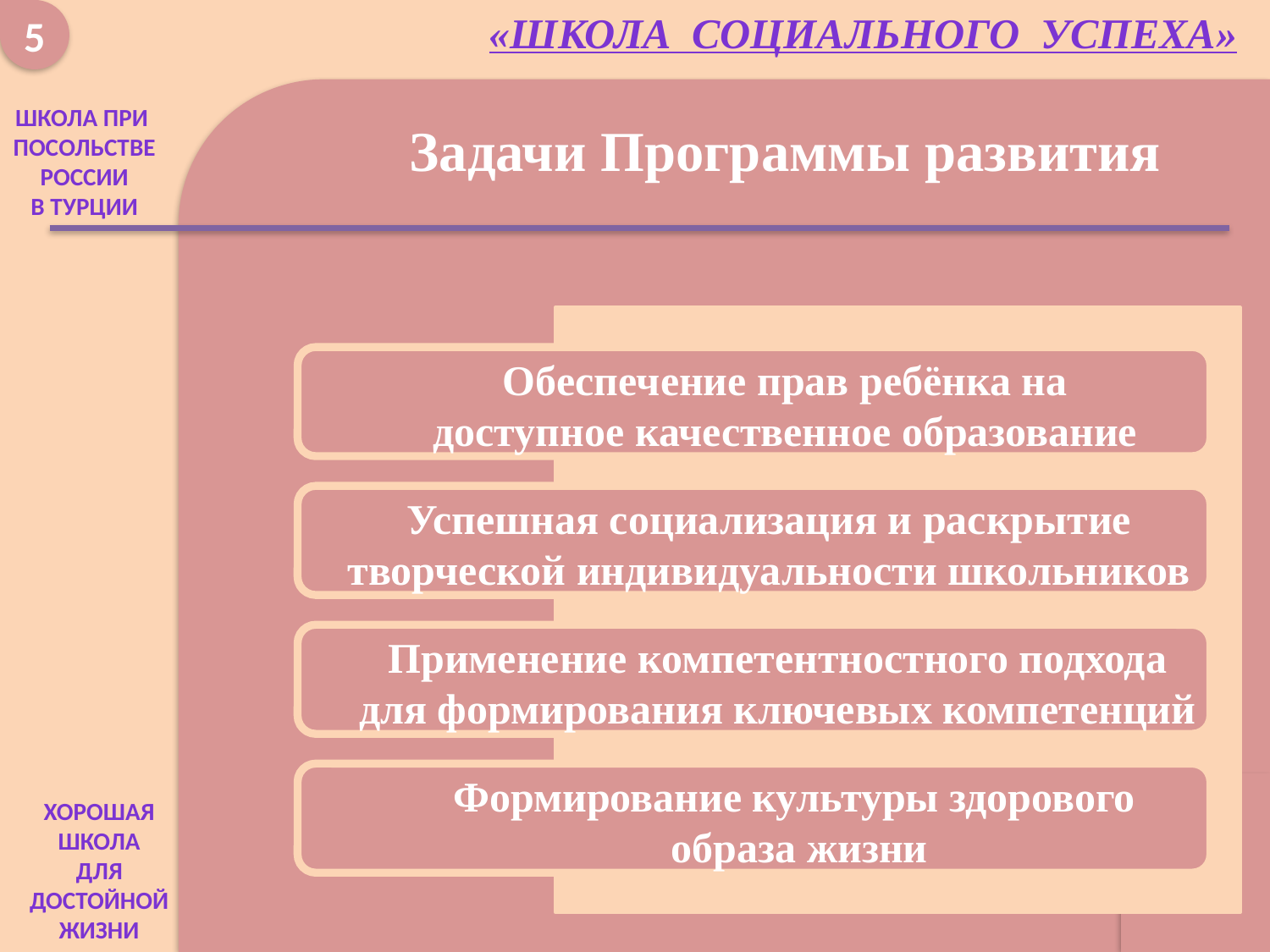

5
«Школа  социального  успеха»

Школа при
Посольстве
России
В Турции
Задачи Программы развития

Обеспечение прав ребёнка на
доступное качественное образование

Успешная социализация и раскрытие
творческой индивидуальности школьников
Применение компетентностного подхода
для формирования ключевых компетенций
Хорошая школа для достойной жизни
Формирование культуры здорового
образа жизни
Хорошая
Школа
Для
Достойной
жизни